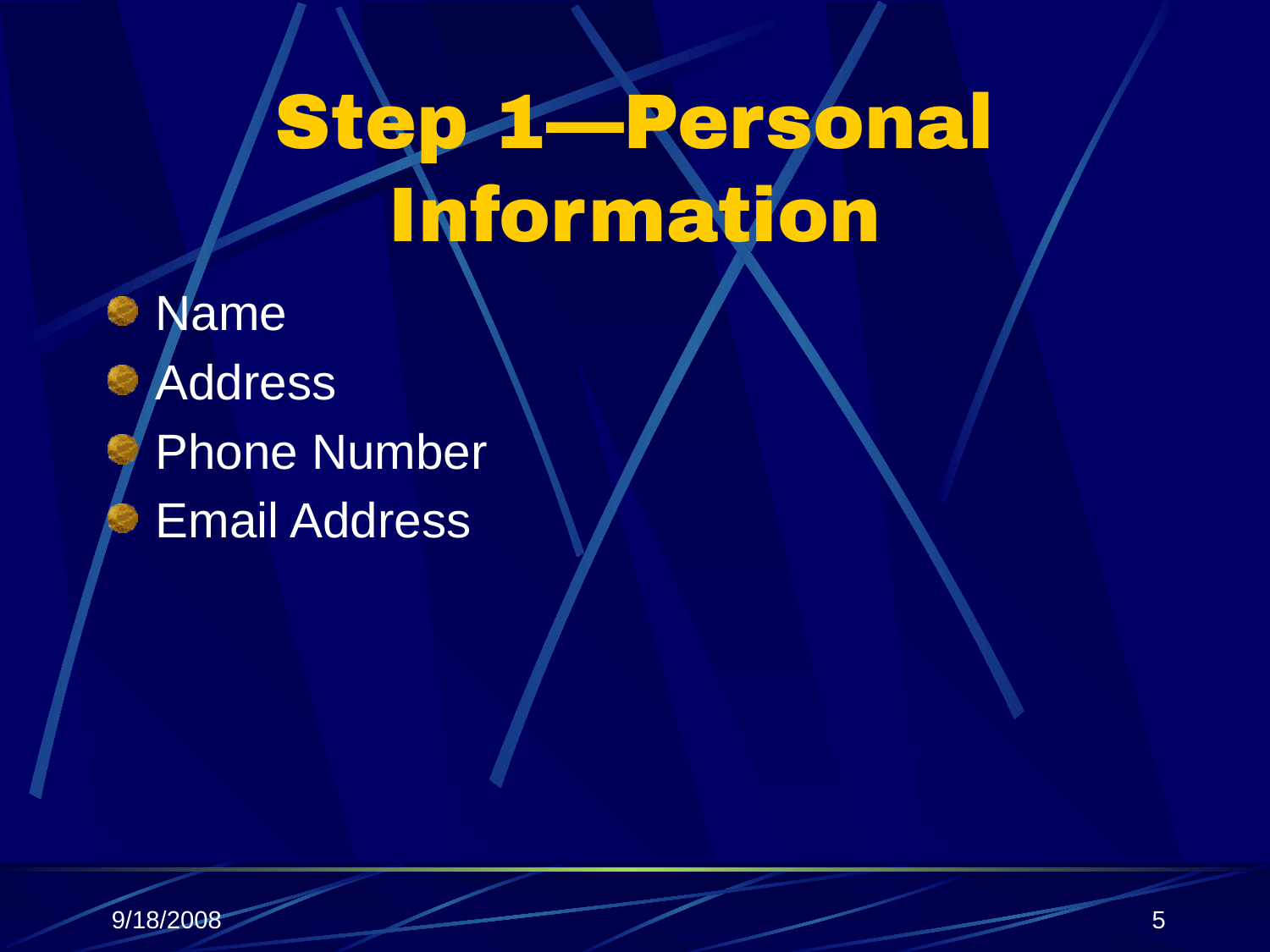

# Step 1—Personal Information
Name
Address
Phone Number
Email Address
9/18/2008
5